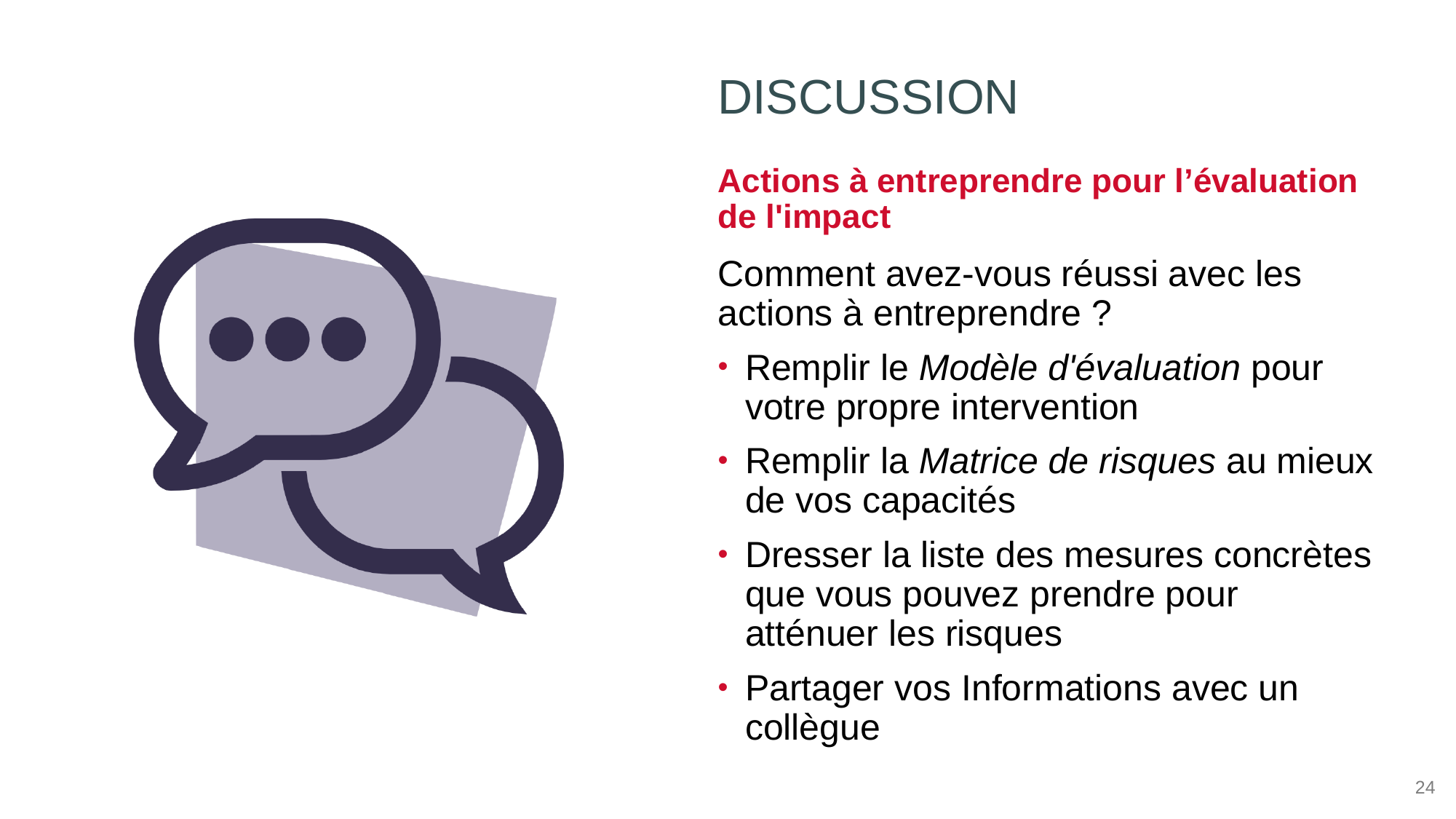

Actions à entreprendre pour l’évaluation de l'impact
Comment avez-vous réussi avec les actions à entreprendre ?
Remplir le Modèle d'évaluation pour votre propre intervention
Remplir la Matrice de risques au mieux de vos capacités
Dresser la liste des mesures concrètes que vous pouvez prendre pour atténuer les risques
Partager vos Informations avec un collègue

24